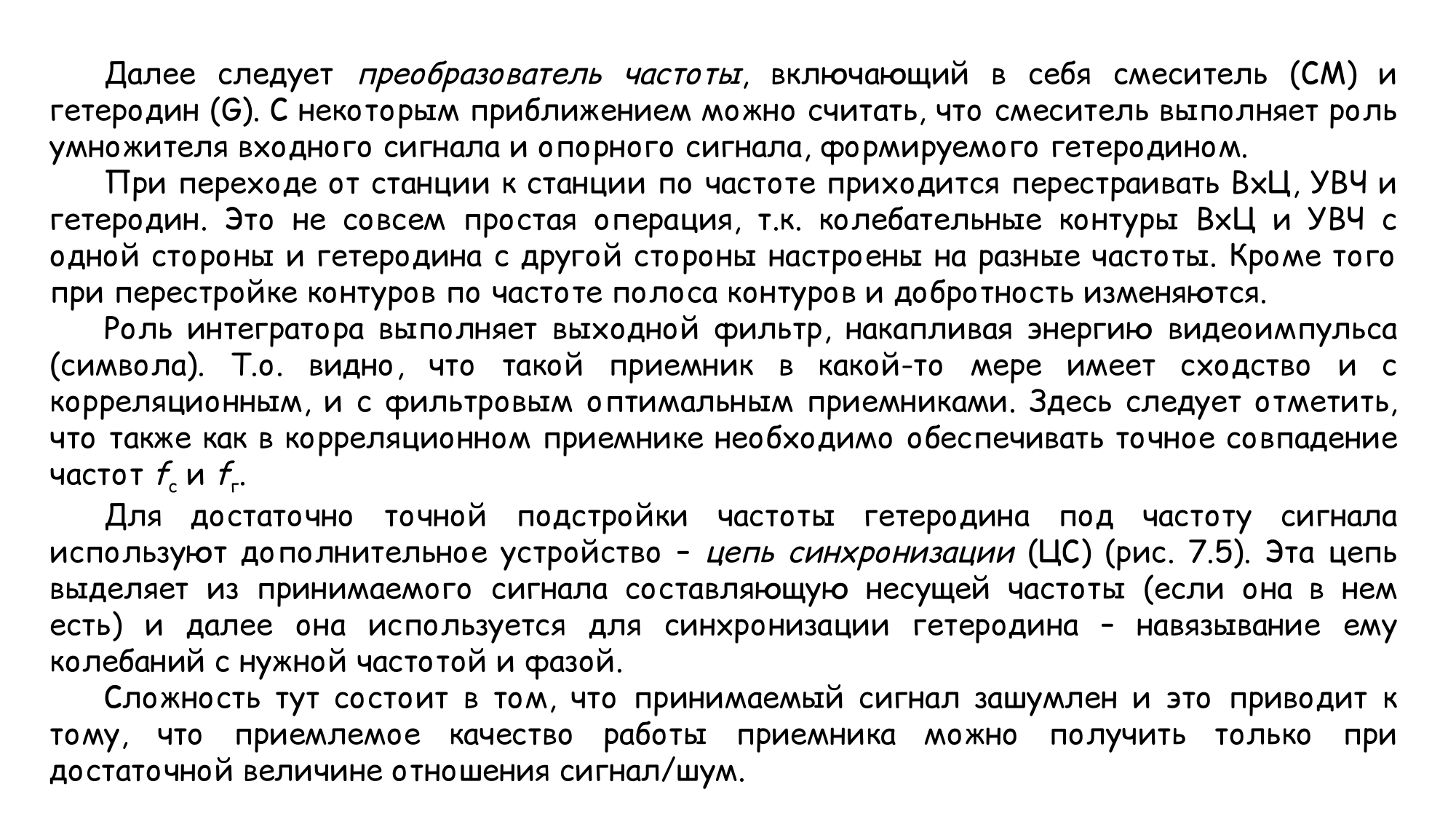

Далее следует преобразователь частоты, включающий в себя смеситель (СМ) и гетеродин (G). С некоторым приближением можно считать, что смеситель выполняет роль умножителя входного сигнала и опорного сигнала, формируемого гетеродином.
При переходе от станции к станции по частоте приходится перестраивать ВхЦ, УВЧ и гетеродин. Это не совсем простая операция, т.к. колебательные контуры ВхЦ и УВЧ с одной стороны и гетеродина с другой стороны настроены на разные частоты. Кроме того при перестройке контуров по частоте полоса контуров и добротность изменяются.
Роль интегратора выполняет выходной фильтр, накапливая энергию видеоимпульса (символа). Т.о. видно, что такой приемник в какой-то мере имеет сходство и с корреляционным, и с фильтровым оптимальным приемниками. Здесь следует отметить, что также как в корреляционном приемнике необходимо обеспечивать точное совпадение частот fc и fг.
Для достаточно точной подстройки частоты гетеродина под частоту сигнала используют дополнительное устройство – цепь синхронизации (ЦС) (рис. 7.5). Эта цепь выделяет из принимаемого сигнала составляющую несущей частоты (если она в нем есть) и далее она используется для синхронизации гетеродина – навязывание ему колебаний с нужной частотой и фазой.
Сложность тут состоит в том, что принимаемый сигнал зашумлен и это приводит к тому, что приемлемое качество работы приемника можно получить только при достаточной величине отношения сигнал/шум.